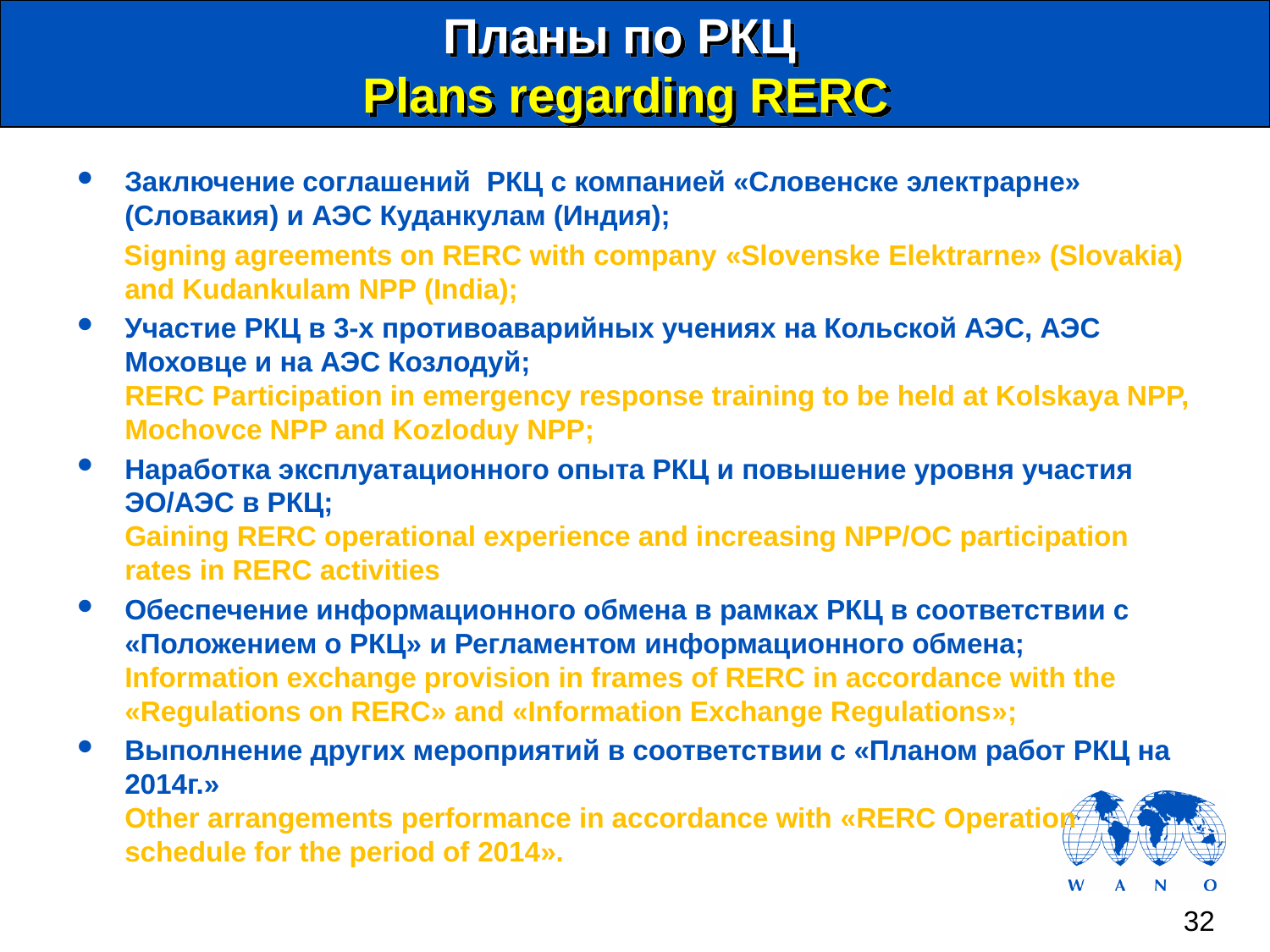

# Планы по РКЦ Plans regarding RERC
Заключение соглашений  РКЦ с компанией «Словенске электрарне» (Словакия) и АЭС Куданкулам (Индия);
      Signing agreements on RERC with company «Slovenske Elektrarne» (Slovakia) and Kudankulam NPP (India);
Участие РКЦ в 3-х противоаварийных учениях на Кольской АЭС, АЭС Моховце и на АЭС Козлодуй;
RERC Participation in emergency response training to be held at Kolskaya NPP, Mochovce NPP and Kozloduy NPP;
Наработка эксплуатационного опыта РКЦ и повышение уровня участия ЭО/АЭС в РКЦ;
Gaining RERC operational experience and increasing NPP/OC participation rates in RERC activities
Обеспечение информационного обмена в рамках РКЦ в соответствии с «Положением о РКЦ» и Регламентом информационного обмена;
Information exchange provision in frames of RERC in accordance with the «Regulations on RERC» and «Information Exchange Regulations»;
Выполнение других мероприятий в соответствии с «Планом работ РКЦ на 2014г.»
Other arrangements performance in accordance with «RERC Operation schedule for the period of 2014».
32